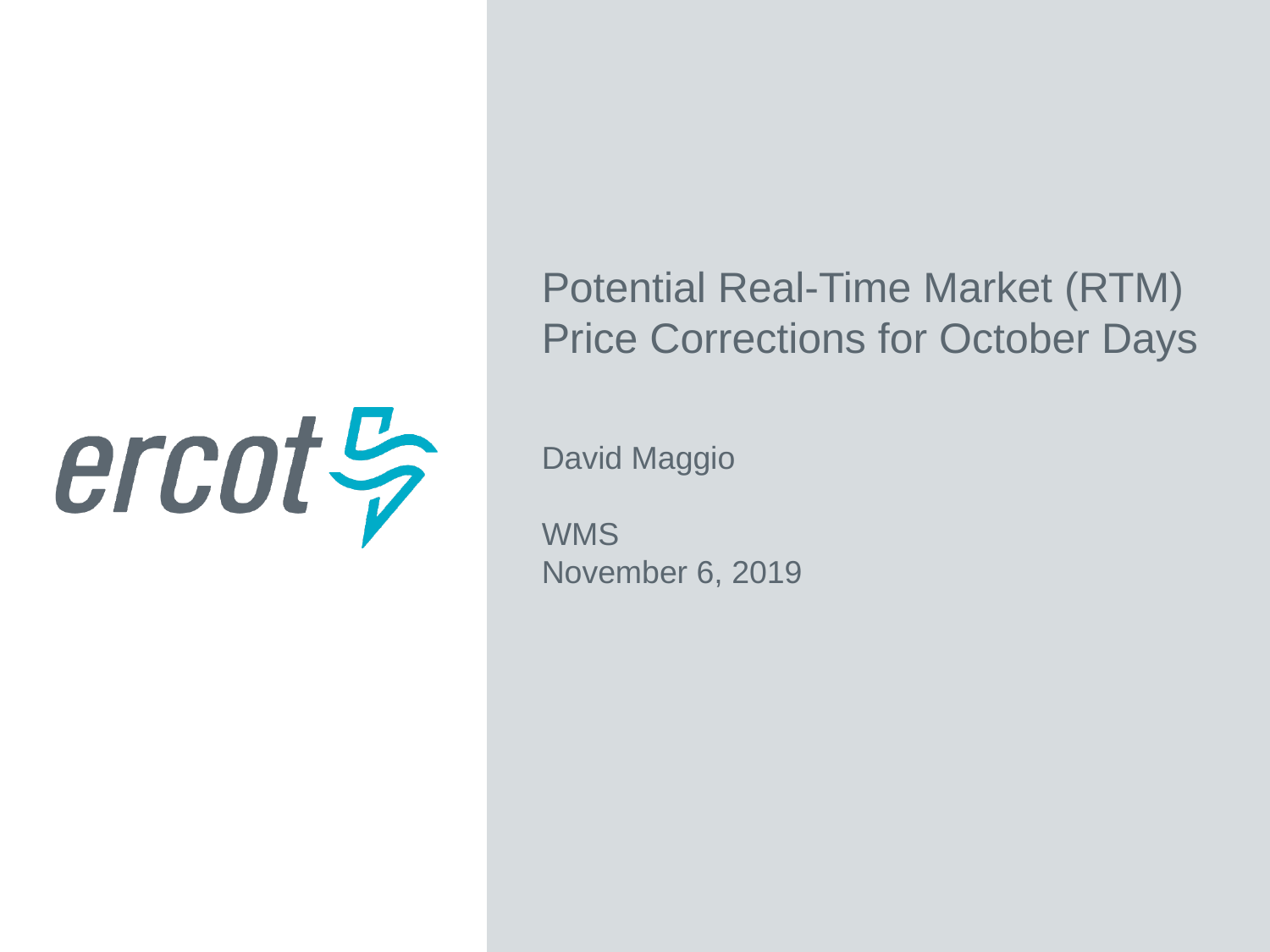

Potential Real-Time Market (RTM) Price Corrections for October Days

David Maggio

WMS
November 6, 2019